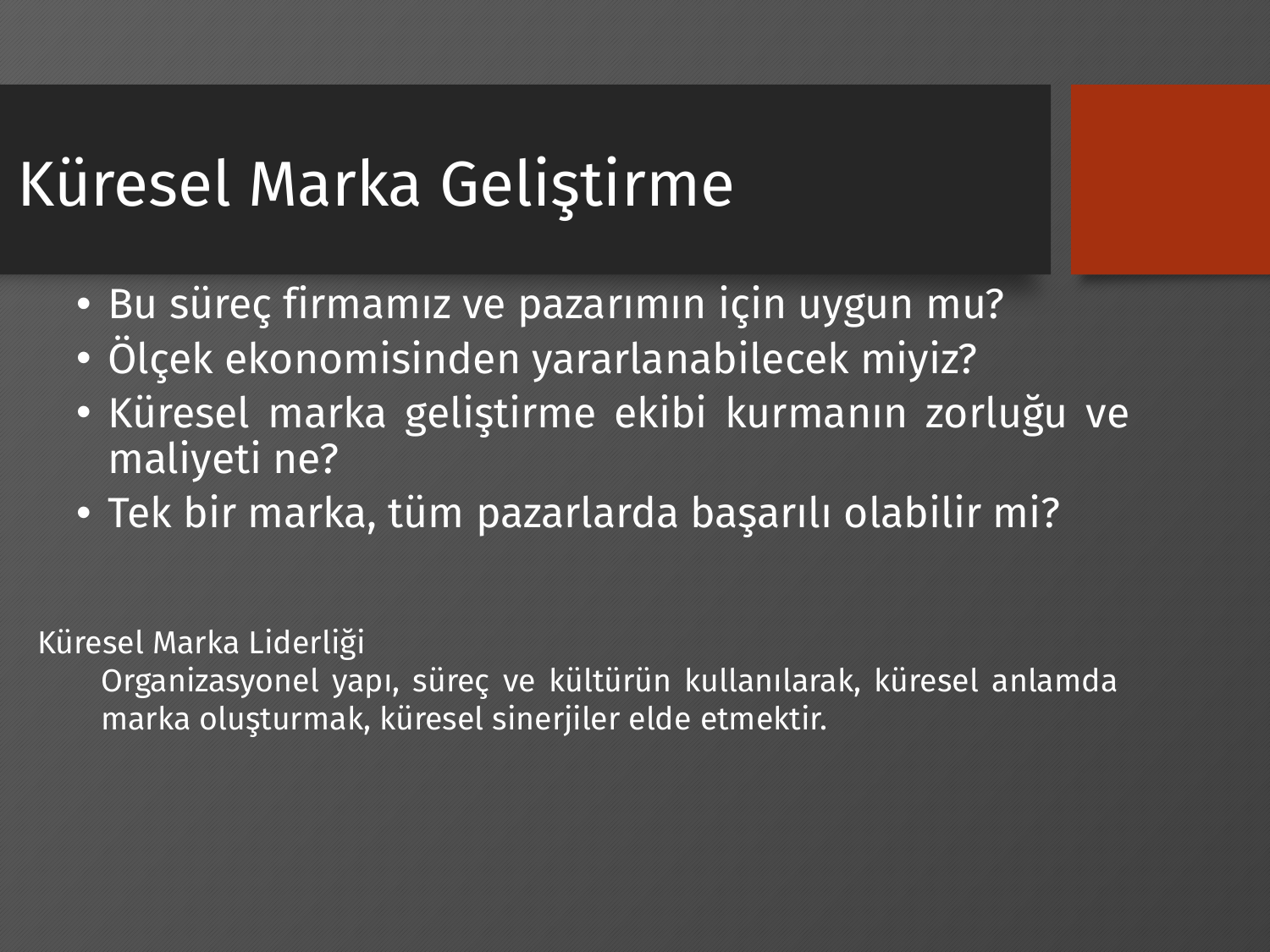

# Küresel Marka Geliştirme
Bu süreç firmamız ve pazarımın için uygun mu?
Ölçek ekonomisinden yararlanabilecek miyiz?
Küresel marka geliştirme ekibi kurmanın zorluğu ve maliyeti ne?
Tek bir marka, tüm pazarlarda başarılı olabilir mi?
Küresel Marka Liderliği
Organizasyonel yapı, süreç ve kültürün kullanılarak, küresel anlamda marka oluşturmak, küresel sinerjiler elde etmektir.